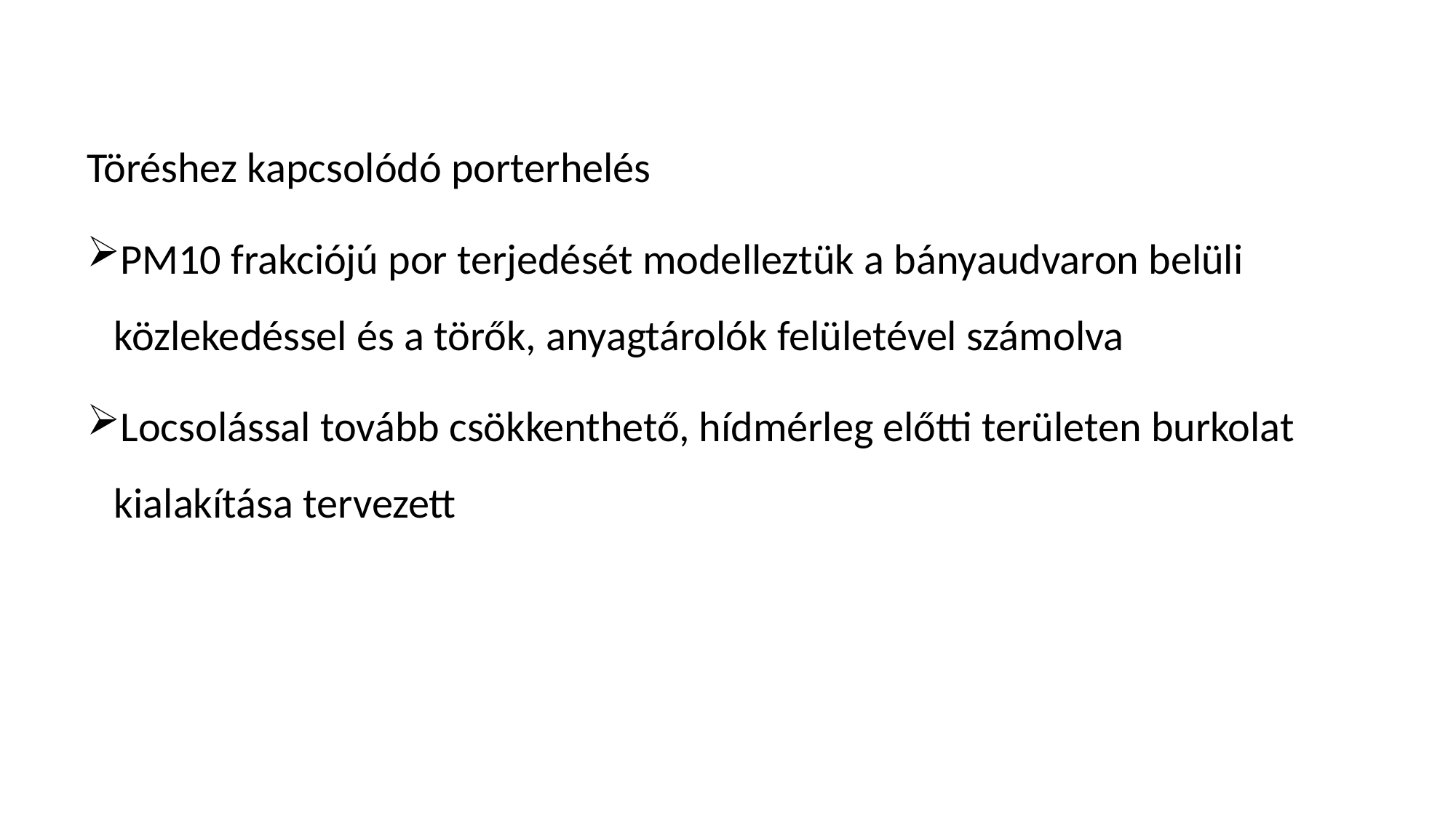

Töréshez kapcsolódó porterhelés
PM10 frakciójú por terjedését modelleztük a bányaudvaron belüli közlekedéssel és a törők, anyagtárolók felületével számolva
Locsolással tovább csökkenthető, hídmérleg előtti területen burkolat kialakítása tervezett